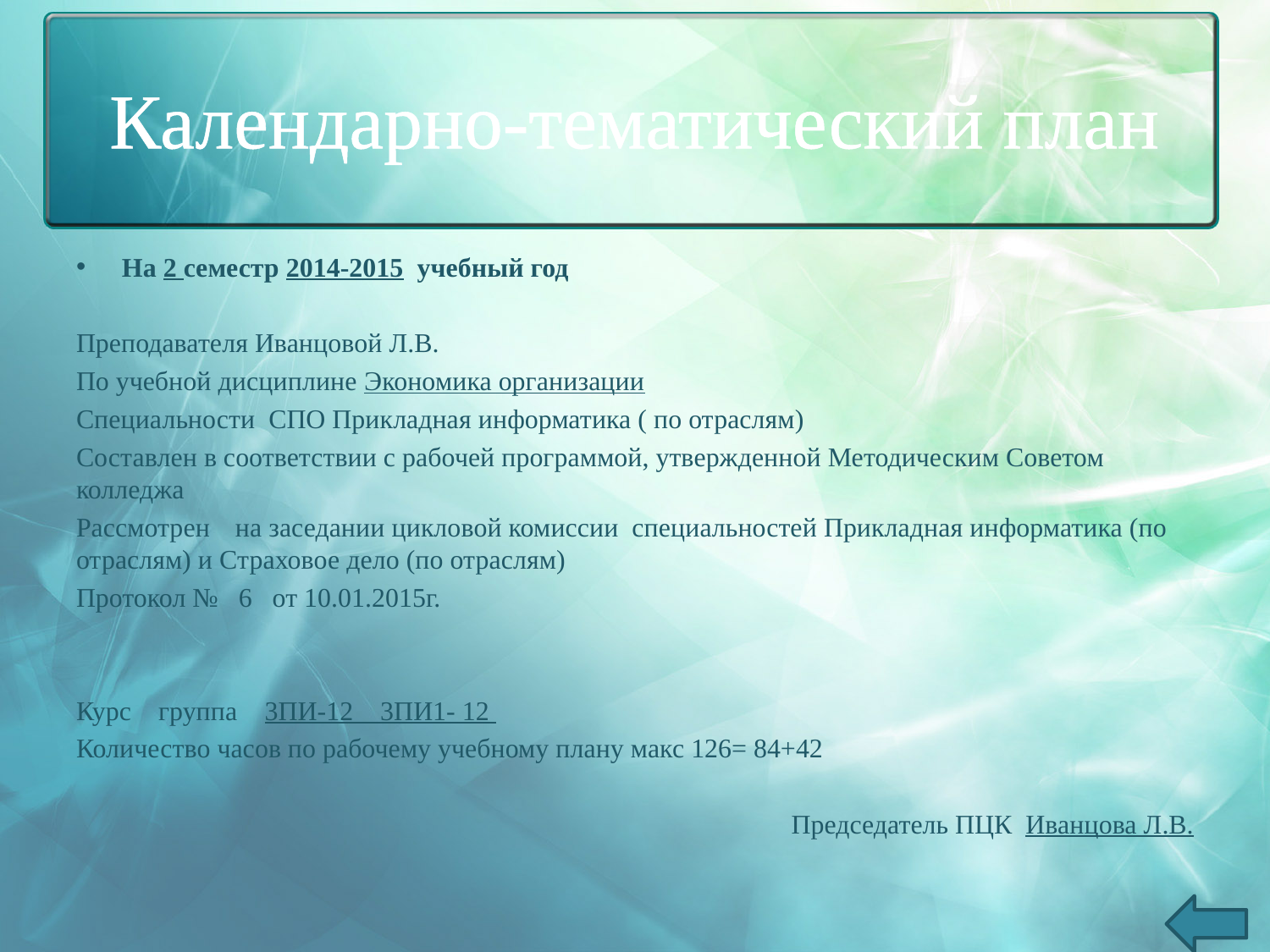

# Календарно-тематический план

На 2 семестр 2014-2015  учебный год

Преподавателя Иванцовой Л.В.
По учебной дисциплине Экономика организации
Специальности  СПО Прикладная информатика ( по отраслям)
Составлен в соответствии с рабочей программой, утвержденной Методическим Советом колледжа
Рассмотрен	 на заседании цикловой комиссии  специальностей Прикладная информатика (по отраслям) и Страховое дело (по отраслям)
Протокол №   6   от 10.01.2015г.

Курс    группа    3ПИ-12    3ПИ1- 12
Количество часов по рабочему учебному плану макс 126= 84+42

Председатель ПЦК  Иванцова Л.В.